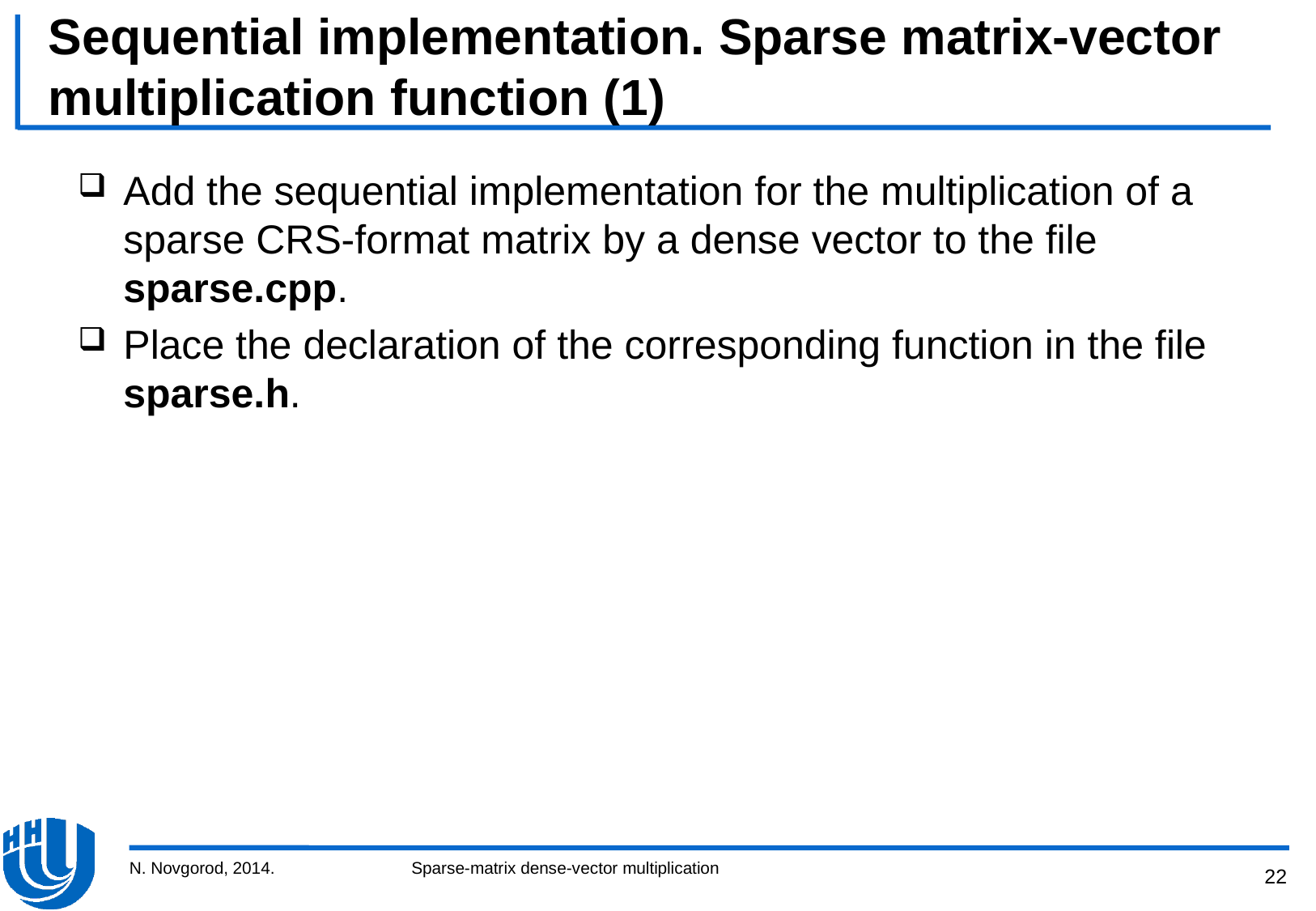

# Sequential implementation. Sparse matrix-vector multiplication function (1)
Add the sequential implementation for the multiplication of a sparse CRS-format matrix by a dense vector to the file sparse.cpp.
Place the declaration of the corresponding function in the file sparse.h.
N. Novgorod, 2014.
Sparse-matrix dense-vector multiplication